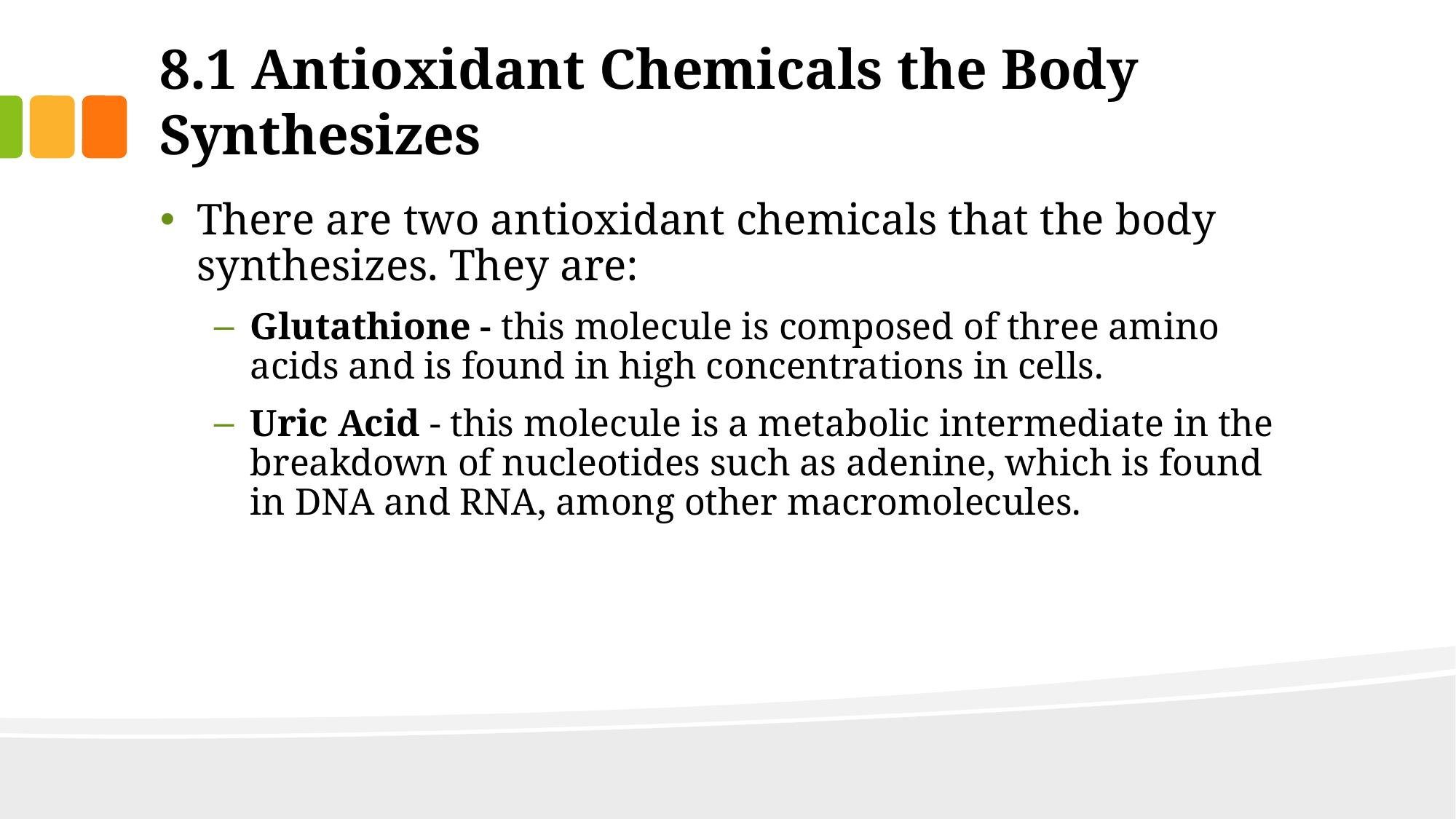

# 8.1 Antioxidant Chemicals the Body Synthesizes
There are two antioxidant chemicals that the body synthesizes. They are:
Glutathione - this molecule is composed of three amino acids and is found in high concentrations in cells.
Uric Acid - this molecule is a metabolic intermediate in the breakdown of nucleotides such as adenine, which is found in DNA and RNA, among other macromolecules.